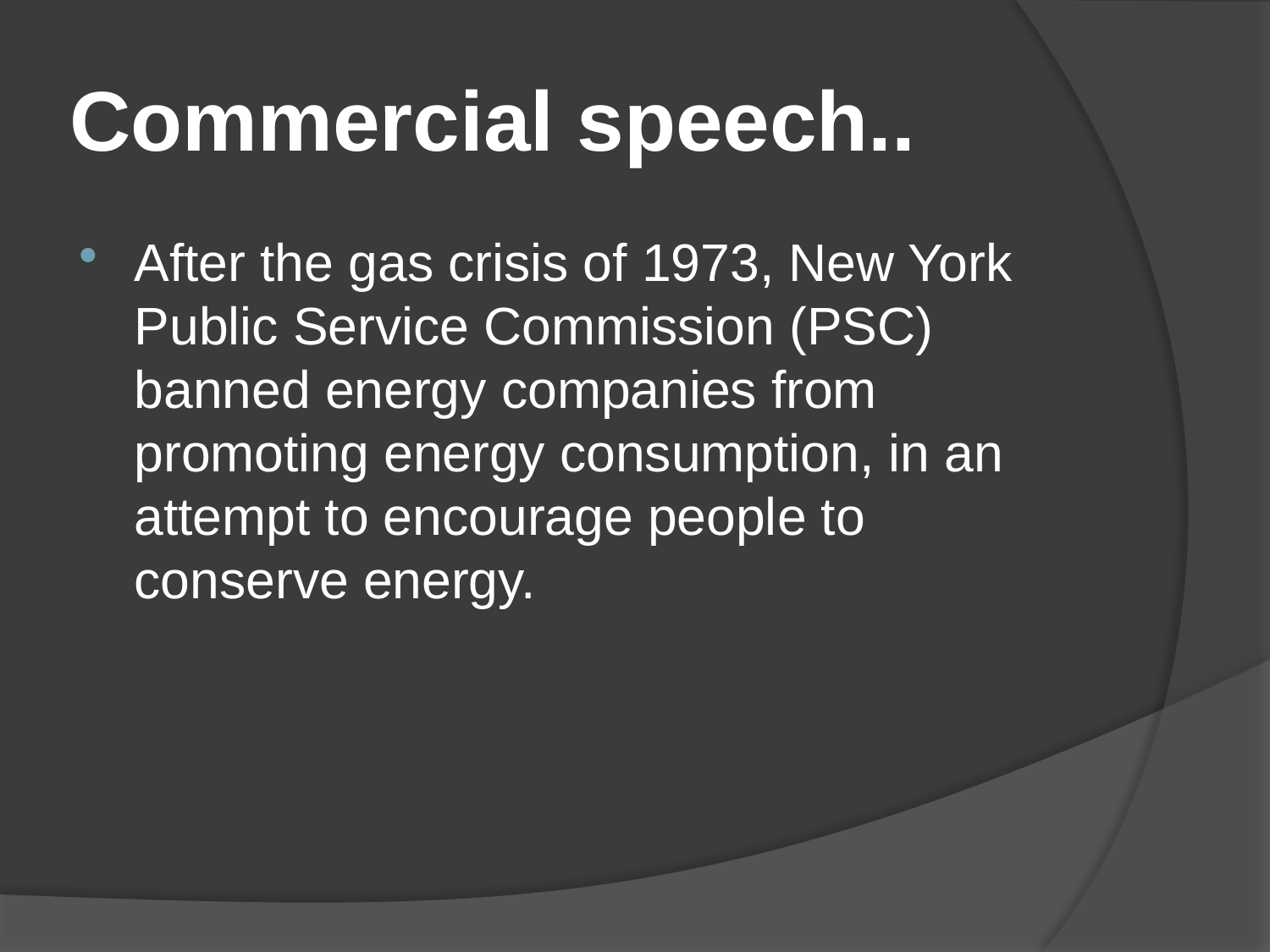

# Commercial speech..
After the gas crisis of 1973, New York Public Service Commission (PSC) banned energy companies from promoting energy consumption, in an attempt to encourage people to conserve energy.